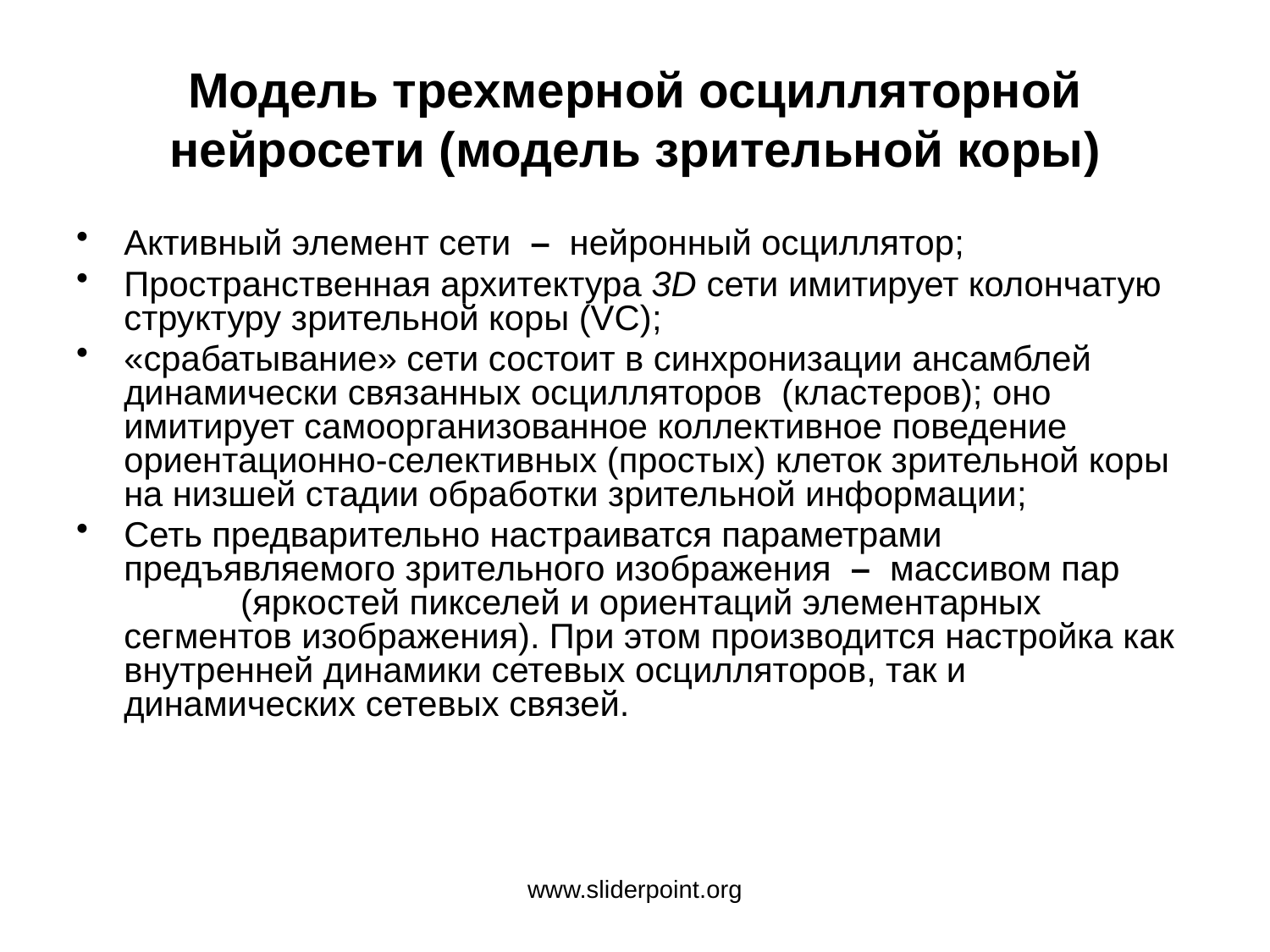

# Модель трехмерной осцилляторной нейросети (модель зрительной коры)
Активный элемент сети  –  нейронный осциллятор;
Пространственная архитектура 3D сети имитирует колончатую структуру зрительной коры (VC);
«срабатывание» сети состоит в синхронизации ансамблей динамически связанных осцилляторов  (кластеров); оно имитирует самоорганизованное коллективное поведение ориентационно-селективных (простых) клеток зрительной коры на низшей стадии обработки зрительной информации;
Сеть предварительно настраиватся параметрами предъявляемого зрительного изображения  –  массивом пар                    (яркостей пикселей и ориентаций элементарных сегментов изображения). При этом производится настройка как внутренней динамики сетевых осцилляторов, так и динамических сетевых связей.
www.sliderpoint.org